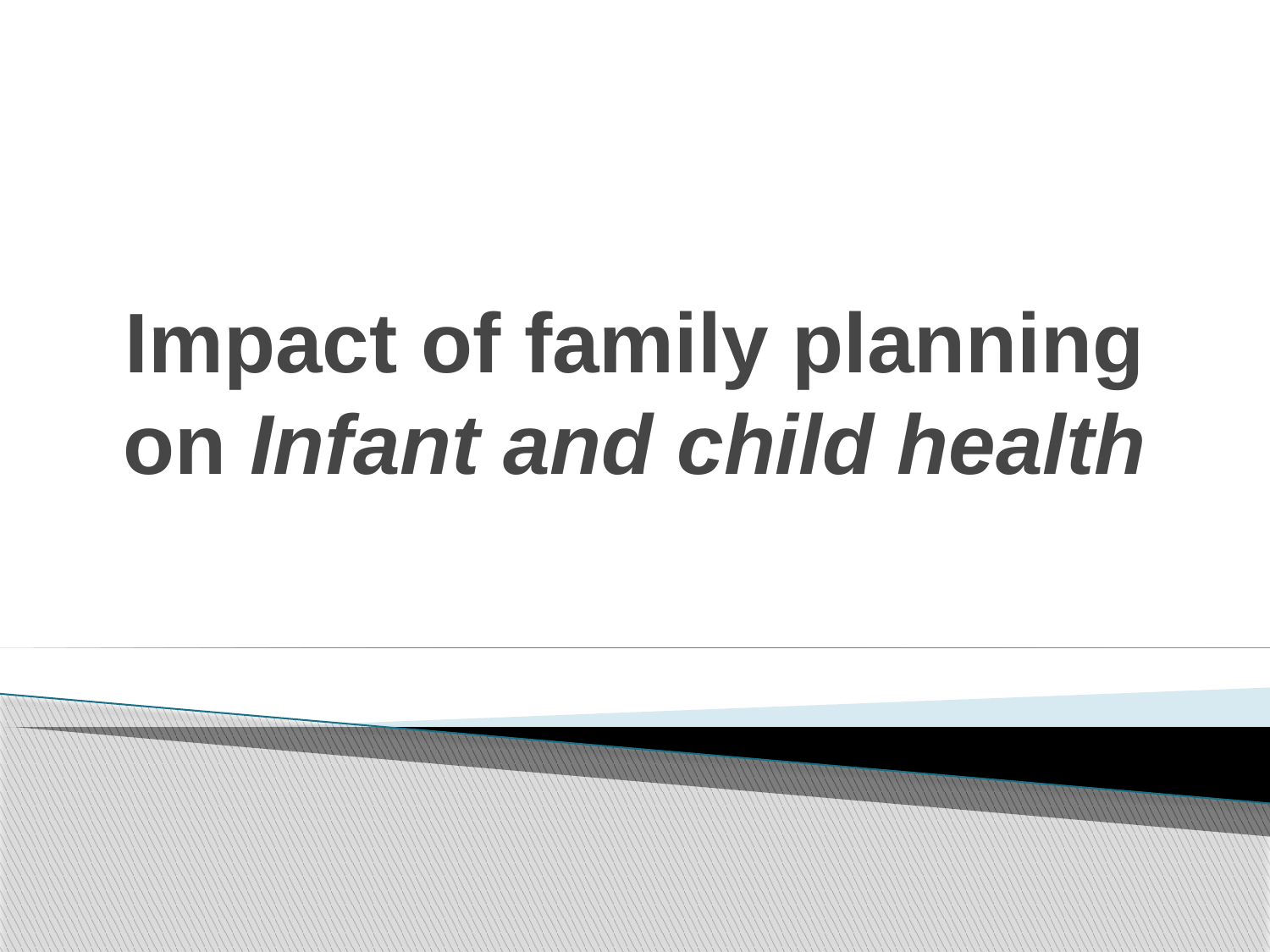

# Impact of family planning on Infant and child health